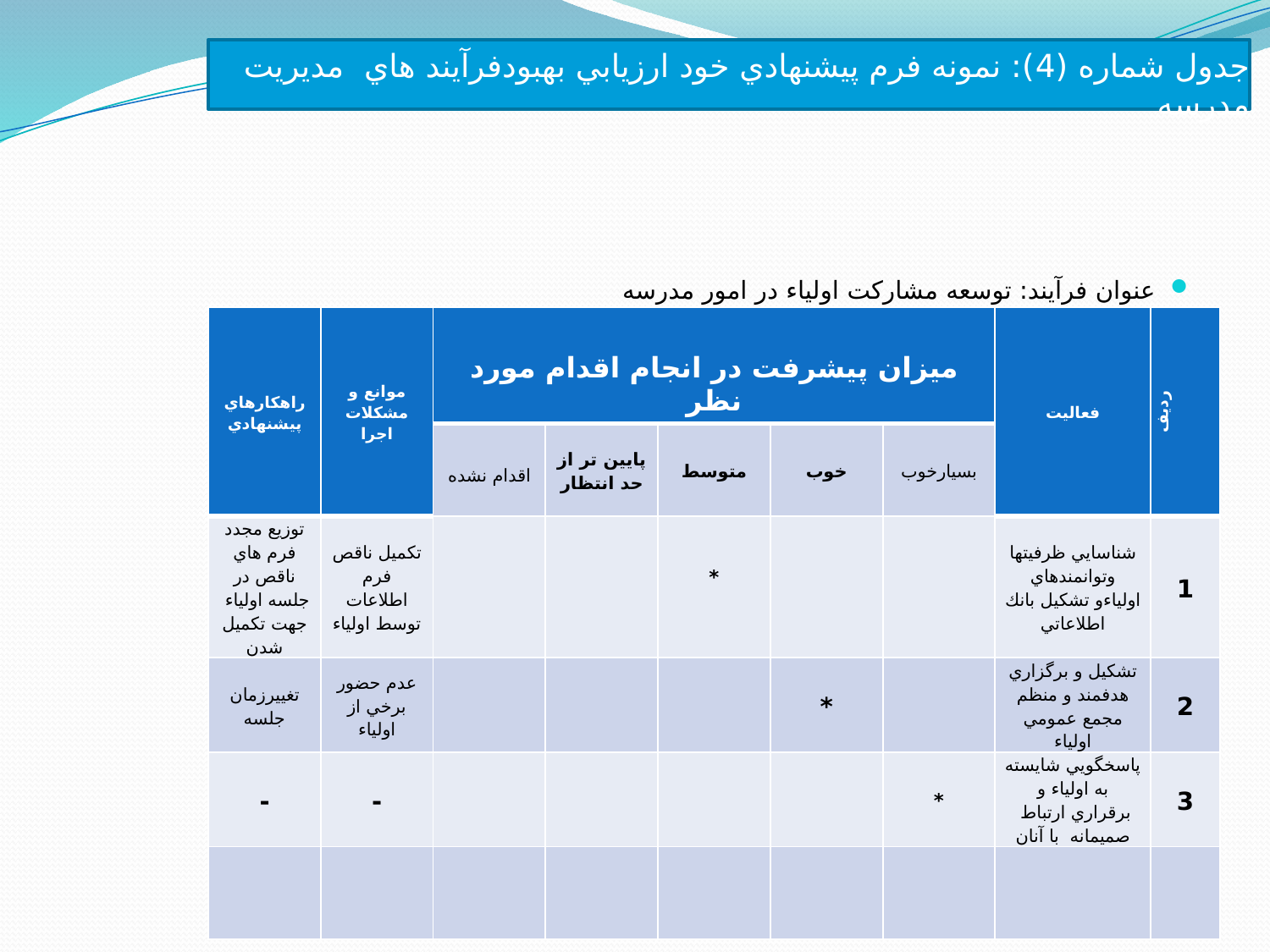

# جدول شماره (4): نمونه فرم پيشنهادي خود ارزيابي بهبودفرآيند هاي  مديريت مدرسه
عنوان فرآيند: توسعه مشاركت اولياء در امور مدرسه
مسؤول پيگيري فعاليت (اقدام) :  مدير

| راهكارهاي پيشنهادي | موانع و مشكلات اجرا | ميزان پيشرفت در انجام اقدام مورد نظر |  |  |  |  | فعاليت | رديف |
| --- | --- | --- | --- | --- | --- | --- | --- | --- |
|  |  | اقدام نشده | پايين تر از حد انتظار | متوسط | خوب | بسيارخوب |  |  |
| توزيع مجدد فرم هاي ناقص در جلسه اولياء جهت تكميل شدن | تكميل ناقص فرم اطلاعات توسط اولياء |  |  | \* |  |  | شناسايي ظرفيتها وتوانمندهاي اولياءو تشكيل بانك اطلاعاتي | 1 |
| تغييرزمان جلسه | عدم حضور برخي از اولياء |  |  |  | \* |  | تشكيل و برگزاري هدفمند و منظم مجمع عمومي اولياء | 2 |
| - | - |  |  |  |  | \* | پاسخگويي شايسته به اولياء و برقراري ارتباط صميمانه با آنان | 3 |
|  |  |  |  |  |  |  |  |  |